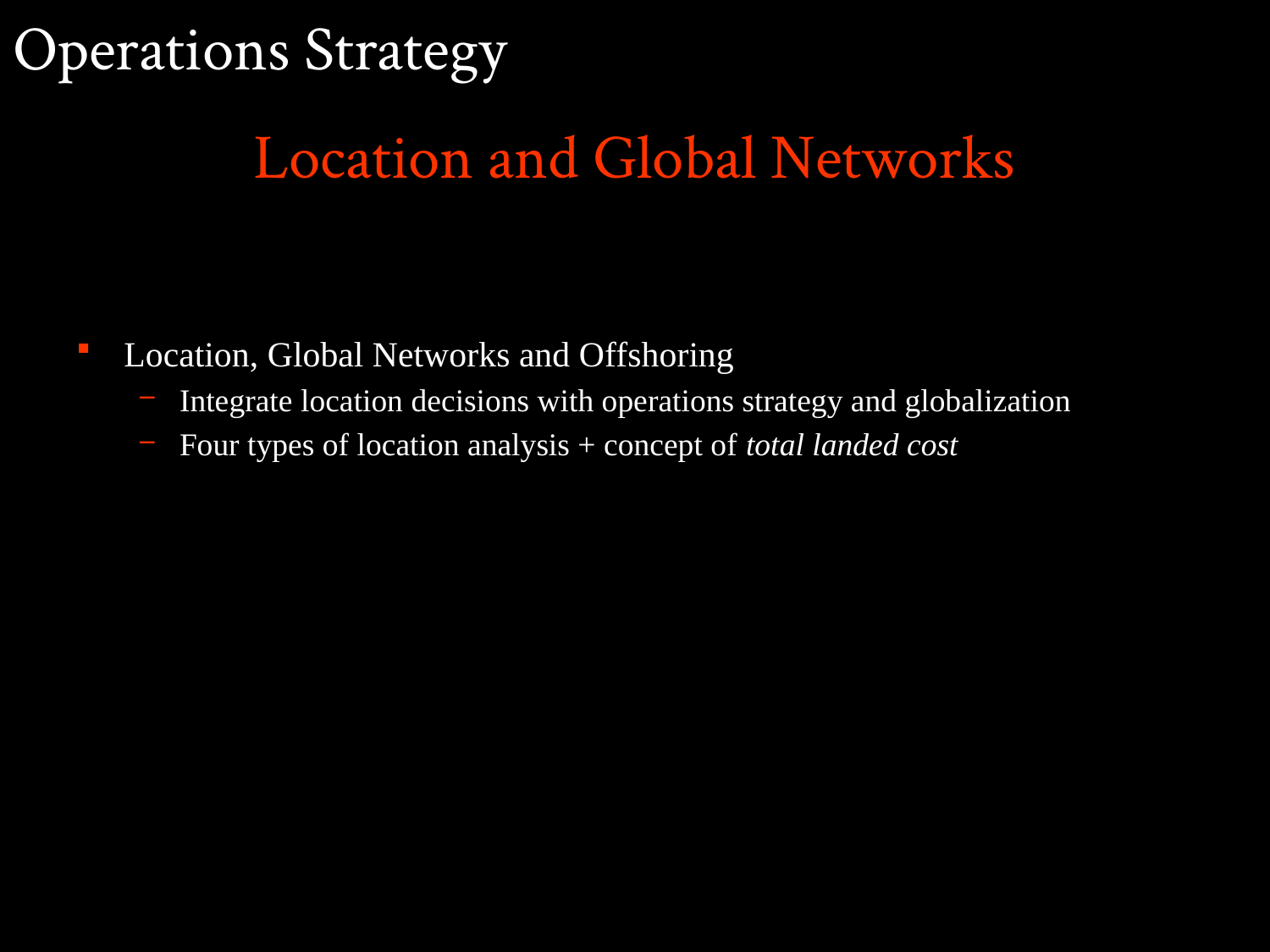

Operations Strategy
Location and Global Networks
Location, Global Networks and Offshoring
Integrate location decisions with operations strategy and globalization
Four types of location analysis + concept of total landed cost